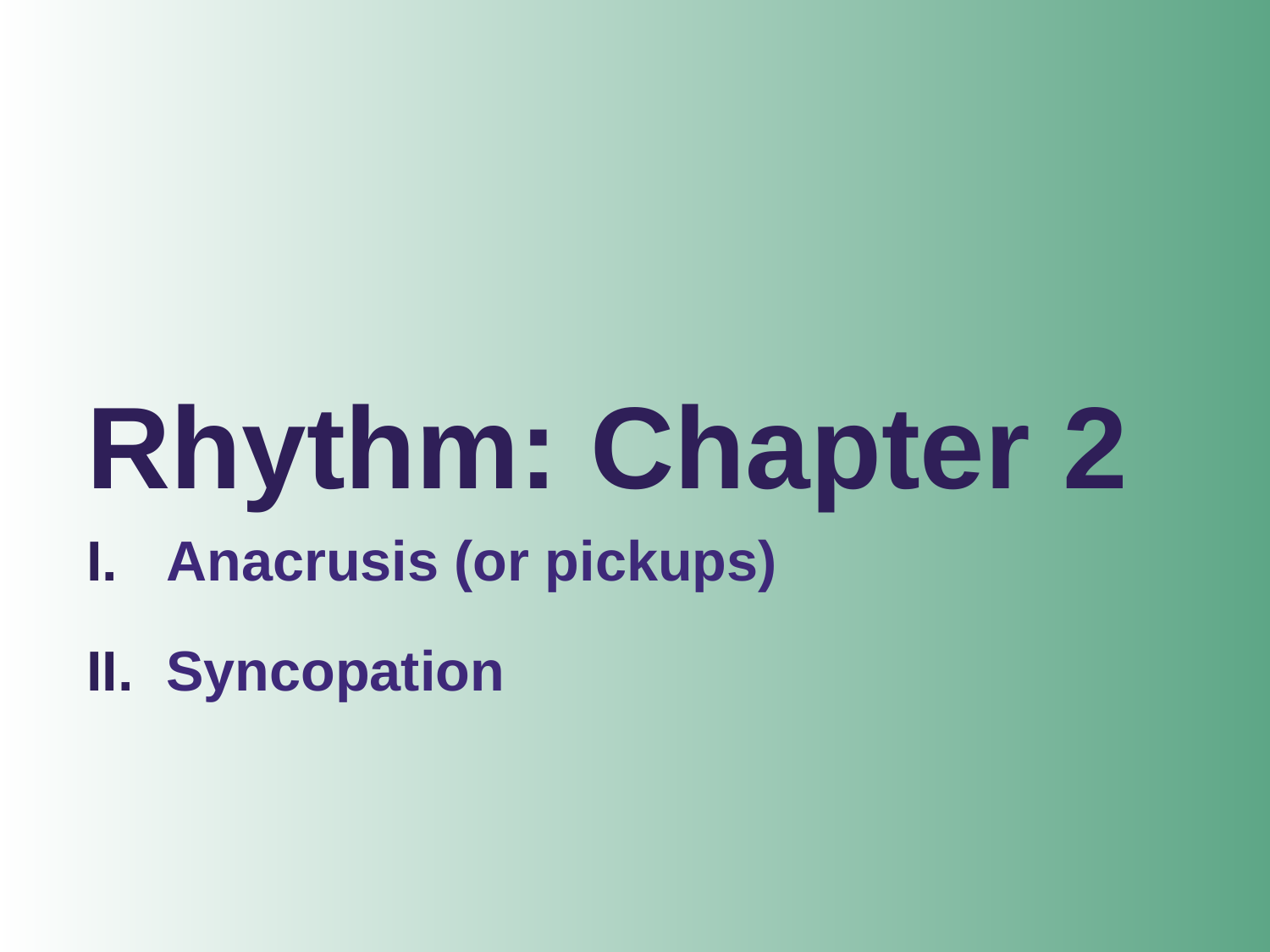

# Rhythm: Chapter 2
Anacrusis (or pickups)
Syncopation